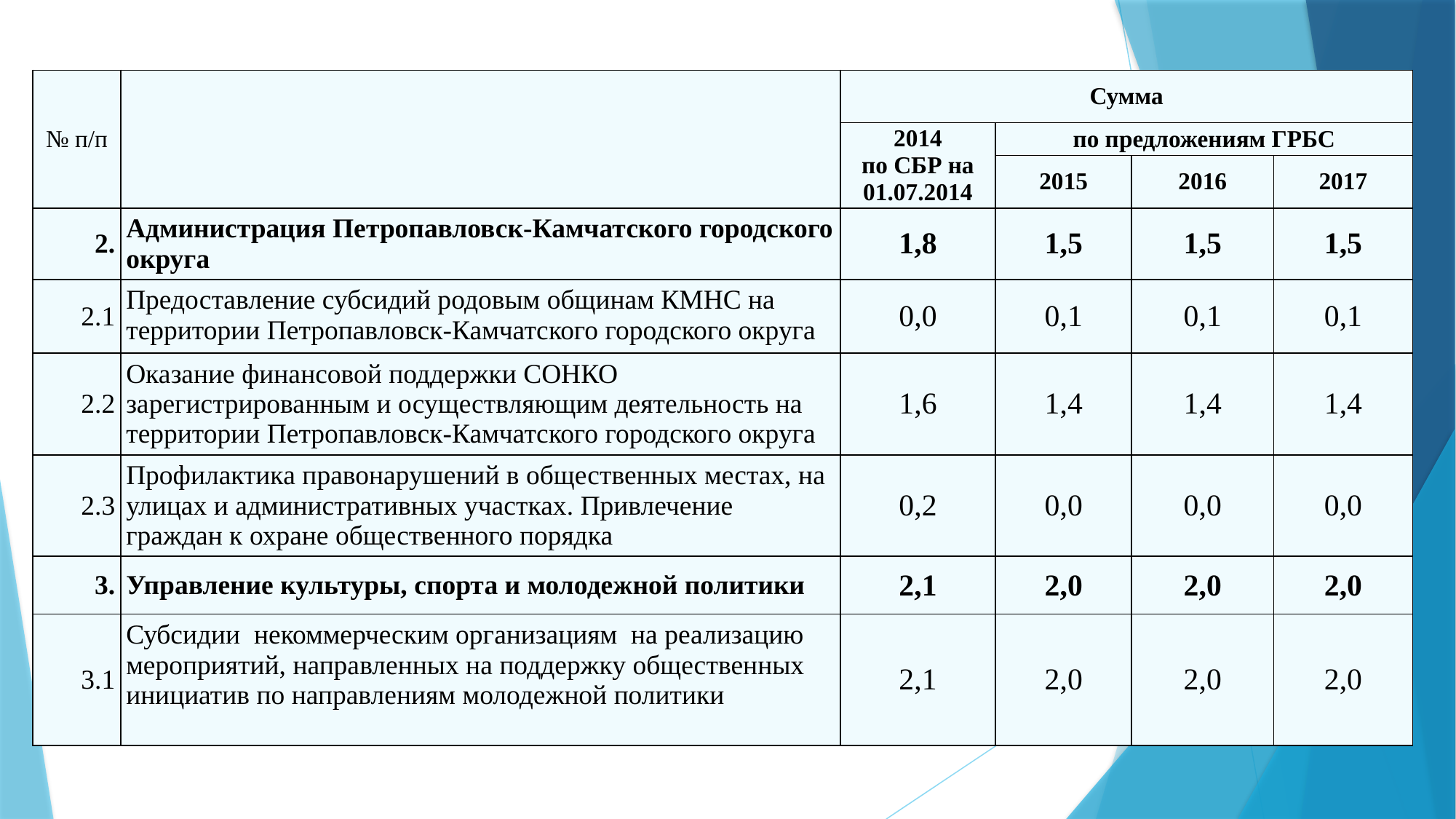

| № п/п |  | Сумма |  |  |  |
| --- | --- | --- | --- | --- | --- |
|  |  | 2014 по СБР на 01.07.2014 | по предложениям ГРБС |  |  |
|  |  |  | 2015 | 2016 | 2017 |
| 2. | Администрация Петропавловск-Камчатского городского округа | 1,8 | 1,5 | 1,5 | 1,5 |
| 2.1 | Предоставление субсидий родовым общинам КМНС на территории Петропавловск-Камчатского городского округа | 0,0 | 0,1 | 0,1 | 0,1 |
| 2.2 | Оказание финансовой поддержки СОНКО зарегистрированным и осуществляющим деятельность на территории Петропавловск-Камчатского городского округа | 1,6 | 1,4 | 1,4 | 1,4 |
| 2.3 | Профилактика правонарушений в общественных местах, на улицах и административных участках. Привлечение граждан к охране общественного порядка | 0,2 | 0,0 | 0,0 | 0,0 |
| 3. | Управление культуры, спорта и молодежной политики | 2,1 | 2,0 | 2,0 | 2,0 |
| 3.1 | Субсидии некоммерческим организациям на реализацию мероприятий, направленных на поддержку общественных инициатив по направлениям молодежной политики | 2,1 | 2,0 | 2,0 | 2,0 |